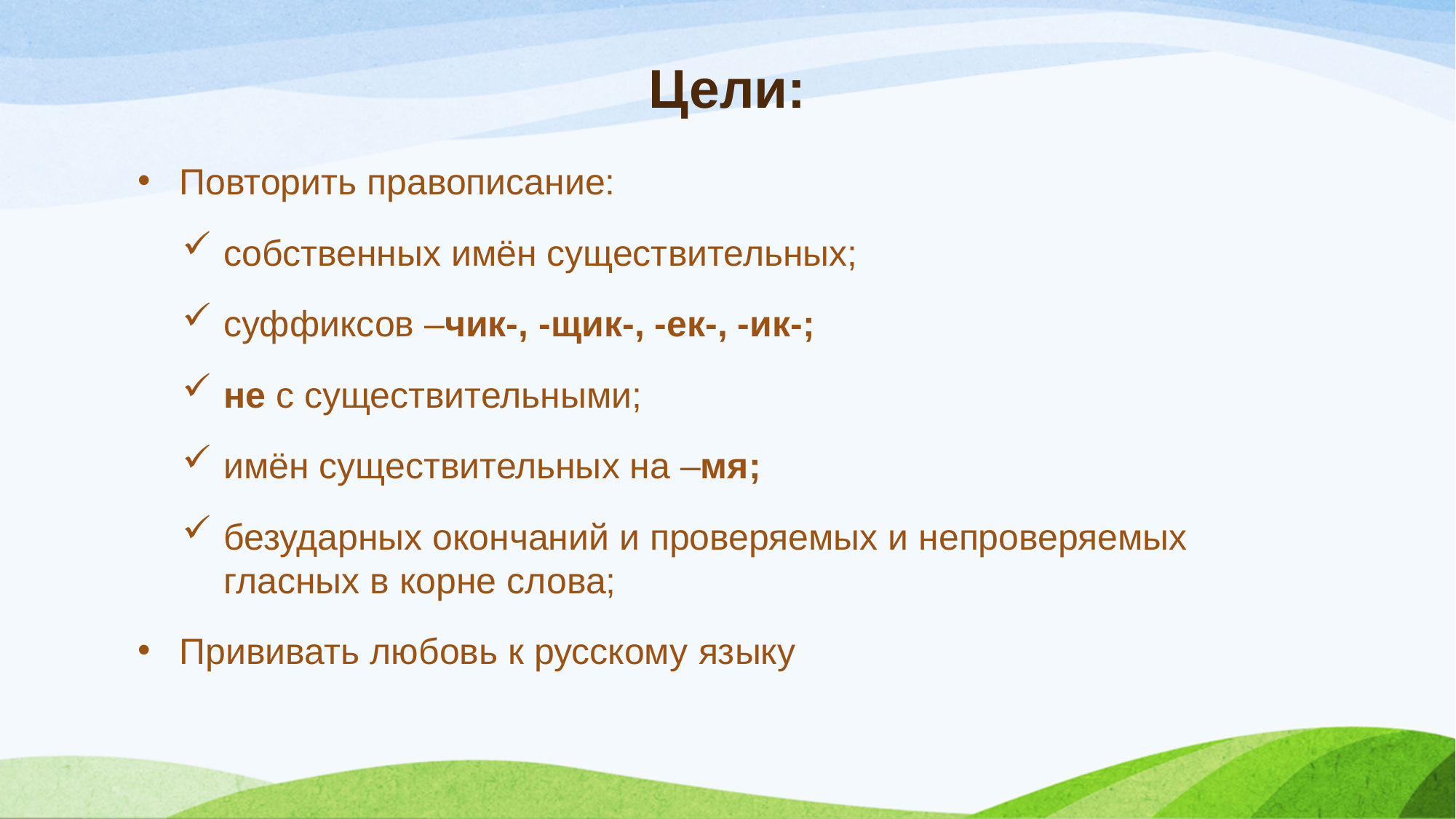

# Цели:
Повторить правописание:
собственных имён существительных;
суффиксов –чик-, -щик-, -ек-, -ик-;
не с существительными;
имён существительных на –мя;
безударных окончаний и проверяемых и непроверяемых гласных в корне слова;
Прививать любовь к русскому языку